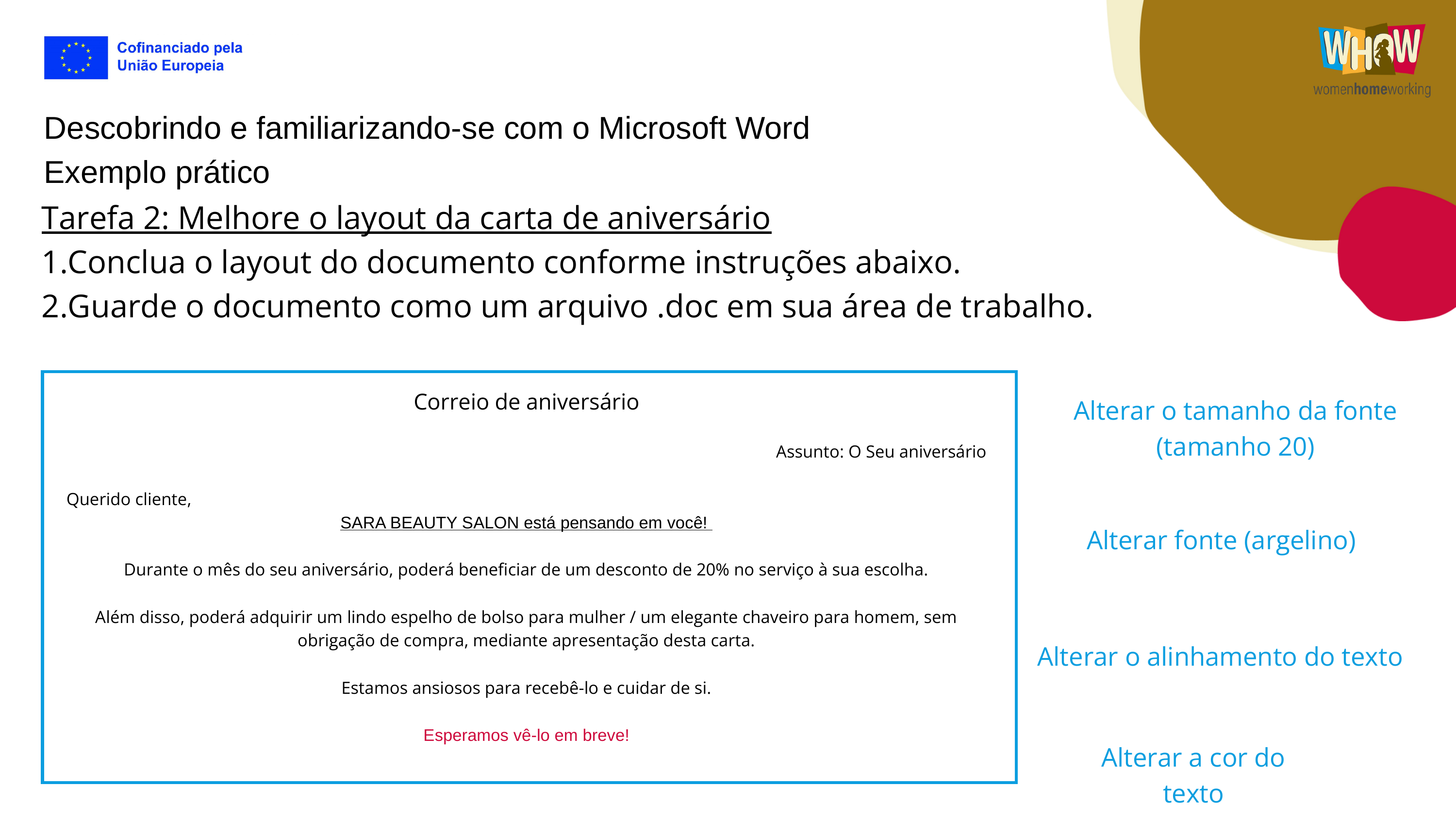

Descobrindo e familiarizando-se com o Microsoft Word
Exemplo prático
Tarefa 2: Melhore o layout da carta de aniversário
1.Conclua o layout do documento conforme instruções abaixo.
2.Guarde o documento como um arquivo .doc em sua área de trabalho.

Correio de aniversário

Assunto: O Seu aniversário

Querido cliente,
SARA BEAUTY SALON está pensando em você!

Durante o mês do seu aniversário, poderá beneficiar de um desconto de 20% no serviço à sua escolha.

Além disso, poderá adquirir um lindo espelho de bolso para mulher / um elegante chaveiro para homem, sem obrigação de compra, mediante apresentação desta carta.

Estamos ansiosos para recebê-lo e cuidar de si.

Esperamos vê-lo em breve!

Alterar o tamanho da fonte (tamanho 20)
Alterar fonte (argelino)
Alterar o alinhamento do texto
Alterar a cor do texto